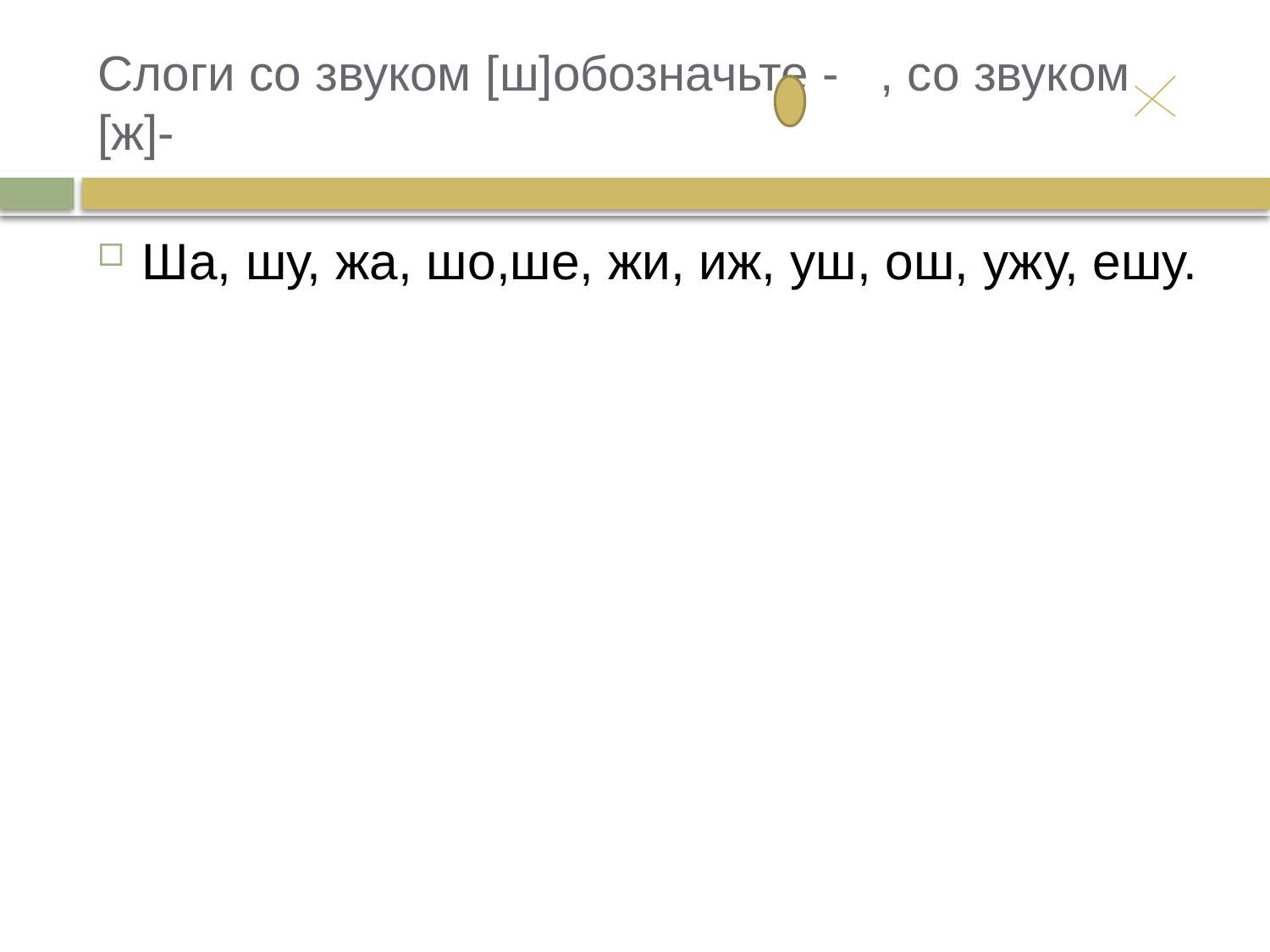

# Слоги со звуком [ш]обозначьте -   , со звуком [ж]-

Ша, шу, жа, шо,ше, жи, иж, уш, ош, ужу, ешу.